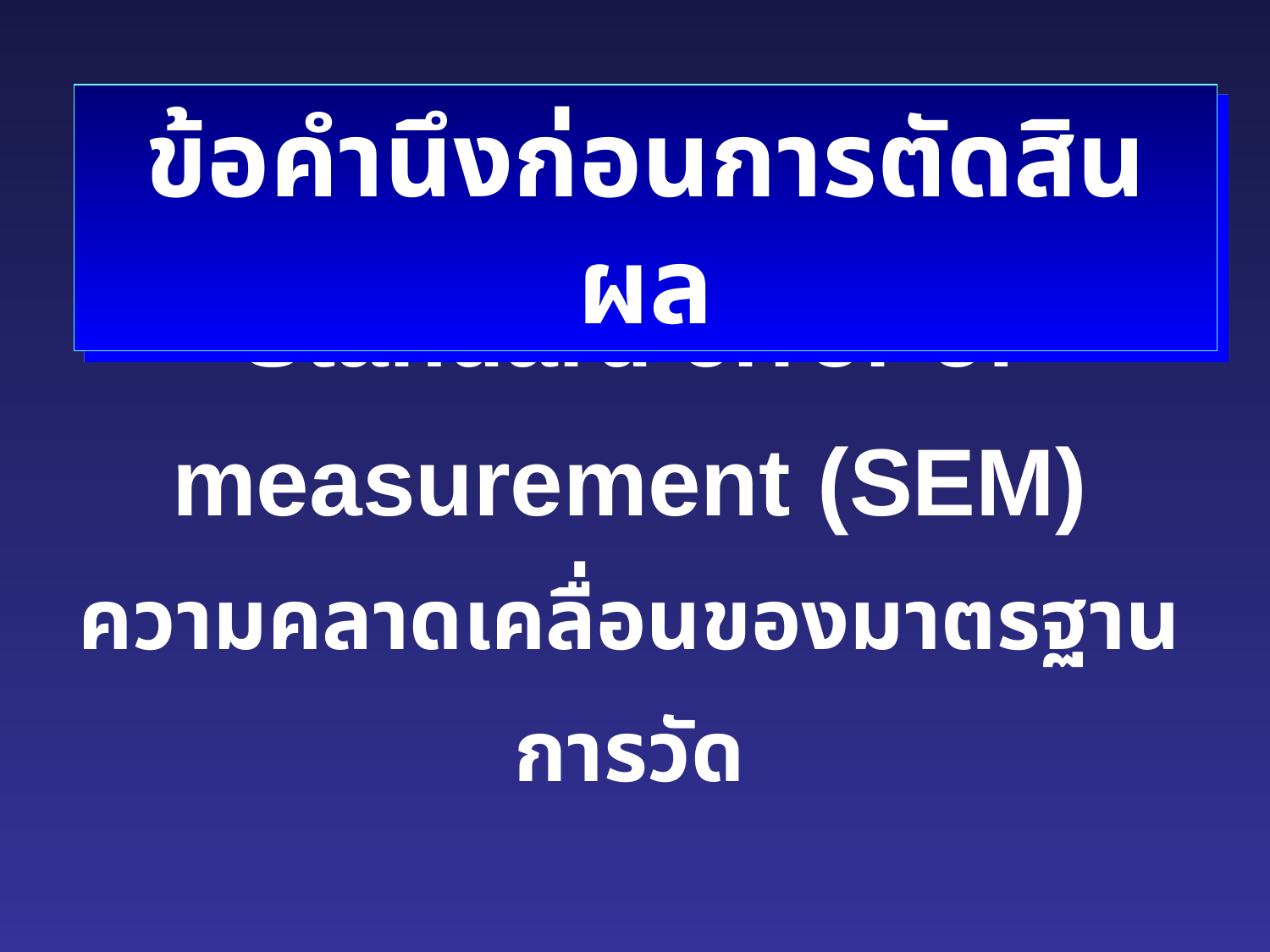

ข้อคำนึงก่อนการตัดสินผล
# Standard error of measurement (SEM) ความคลาดเคลื่อนของมาตรฐานการวัด